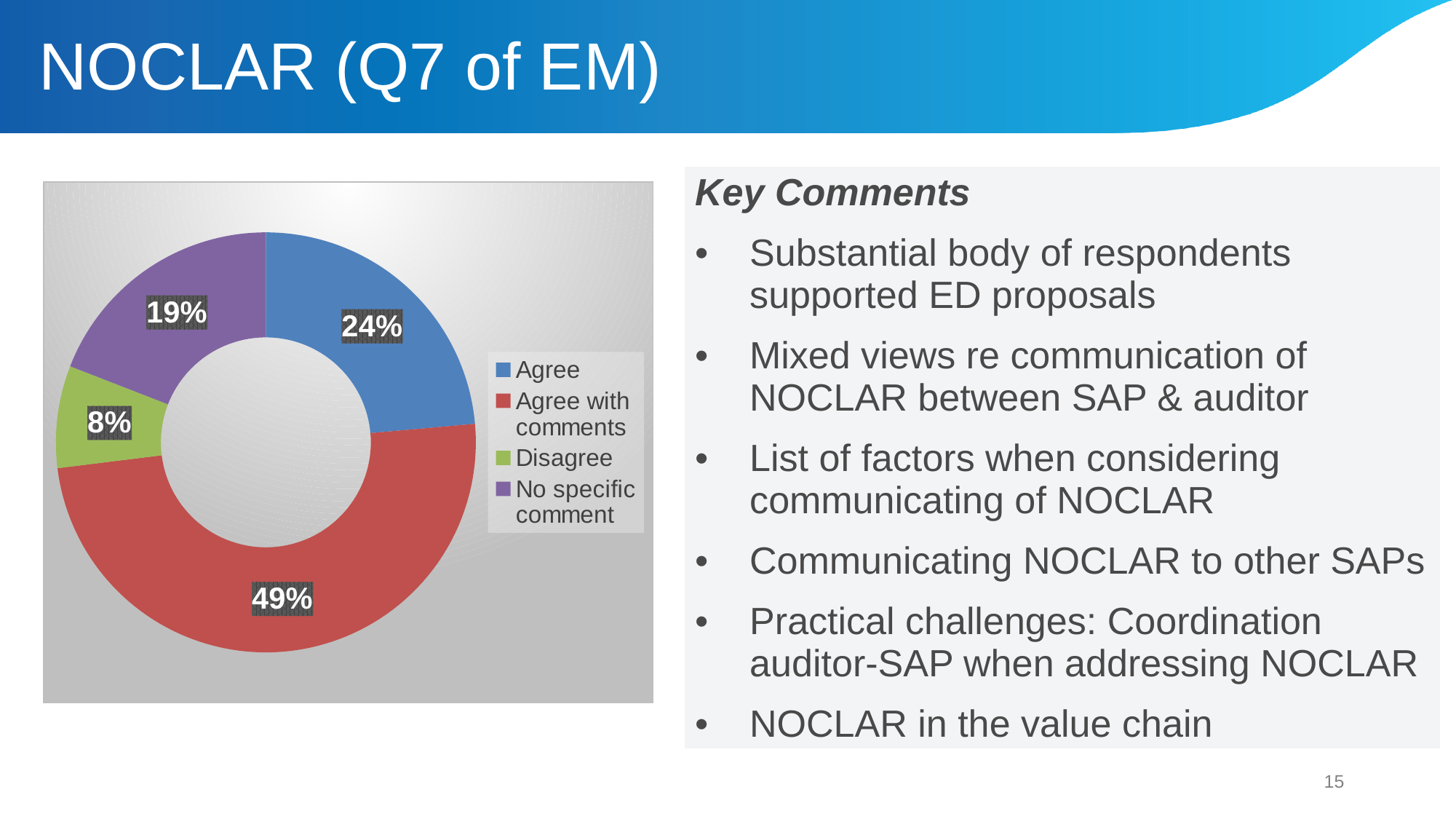

NOCLAR (Q7 of EM)
| Key Comments Substantial body of respondents supported ED proposals Mixed views re communication of NOCLAR between SAP & auditor List of factors when considering communicating of NOCLAR Communicating NOCLAR to other SAPs Practical challenges: Coordination auditor-SAP when addressing NOCLAR NOCLAR in the value chain |
| --- |

### Chart

| Category |  |
|---|---|
| Agree | 0.23595505617977527 |
| Agree with comments | 0.4943820224719101 |
| Disagree | 0.07865168539325842 |
| No specific comment | 0.19101123595505617 |
15